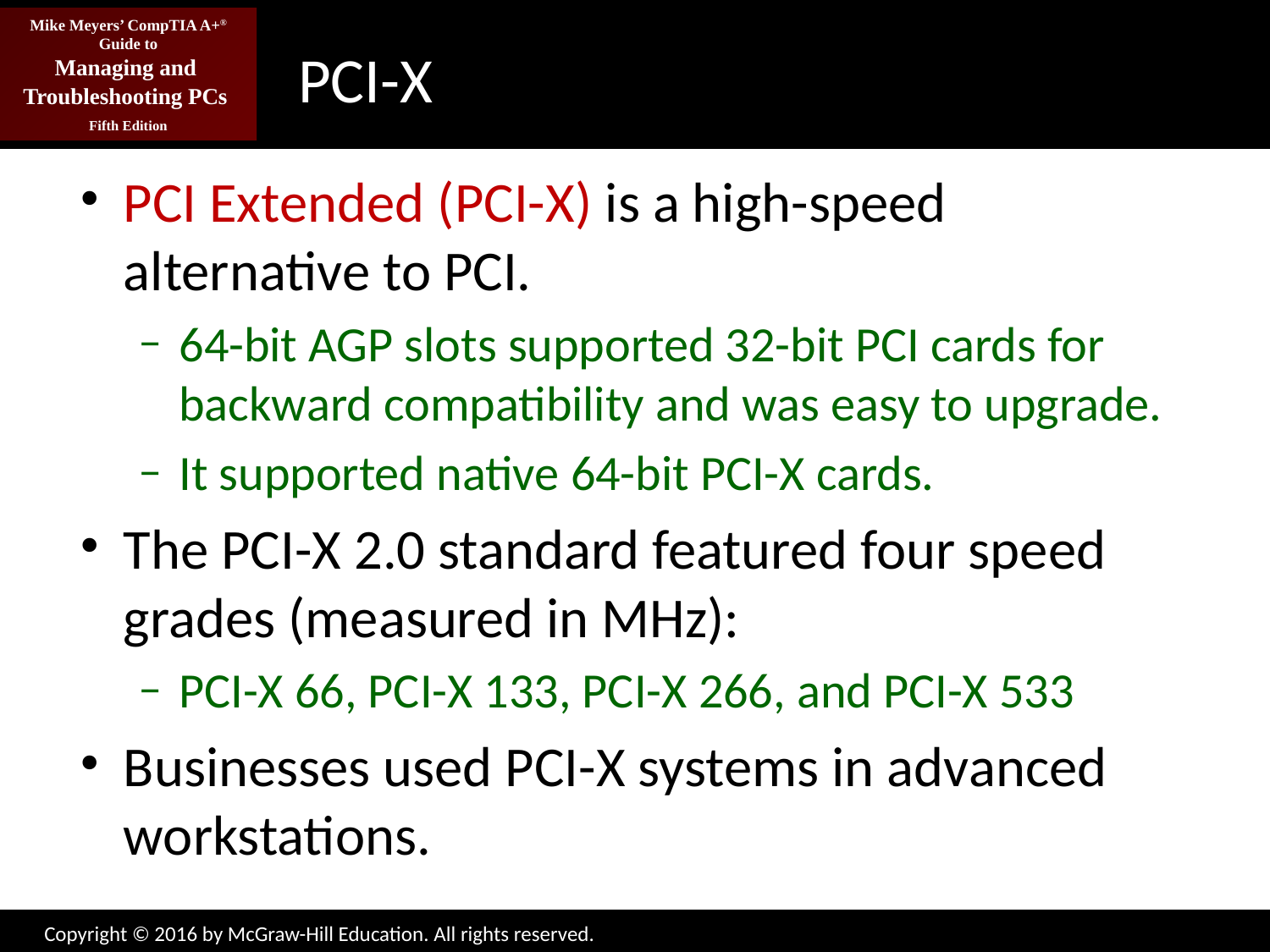

# PCI-X
PCI Extended (PCI-X) is a high-speed alternative to PCI.
64-bit AGP slots supported 32-bit PCI cards for backward compatibility and was easy to upgrade.
It supported native 64-bit PCI-X cards.
The PCI-X 2.0 standard featured four speed grades (measured in MHz):
PCI-X 66, PCI-X 133, PCI-X 266, and PCI-X 533
Businesses used PCI-X systems in advanced workstations.